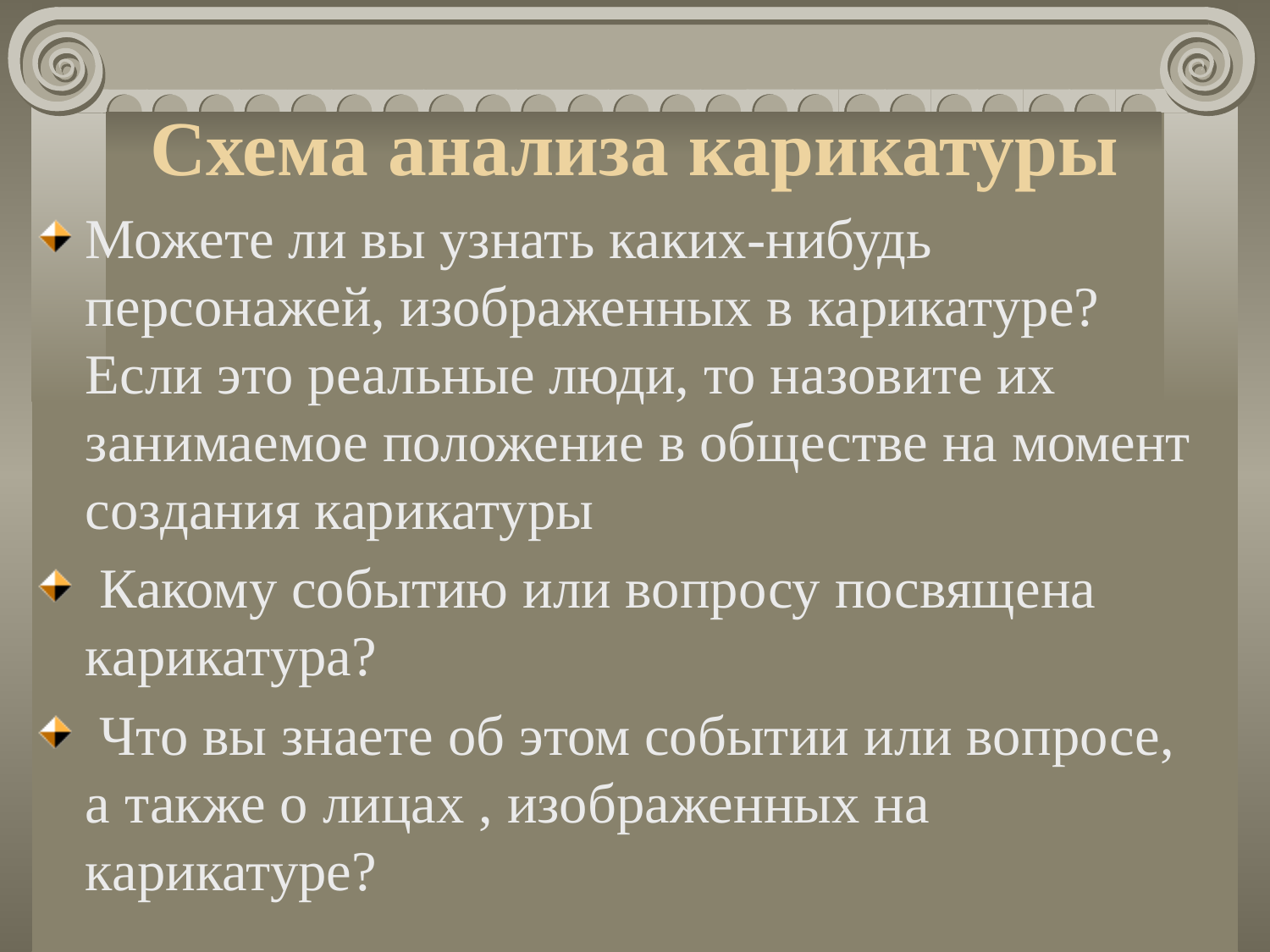

# Схема анализа карикатуры
Можете ли вы узнать каких-нибудь персонажей, изображенных в карикатуре? Если это реальные люди, то назовите их занимаемое положение в обществе на момент создания карикатуры
 Какому событию или вопросу посвящена карикатура?
 Что вы знаете об этом событии или вопросе, а также о лицах , изображенных на карикатуре?